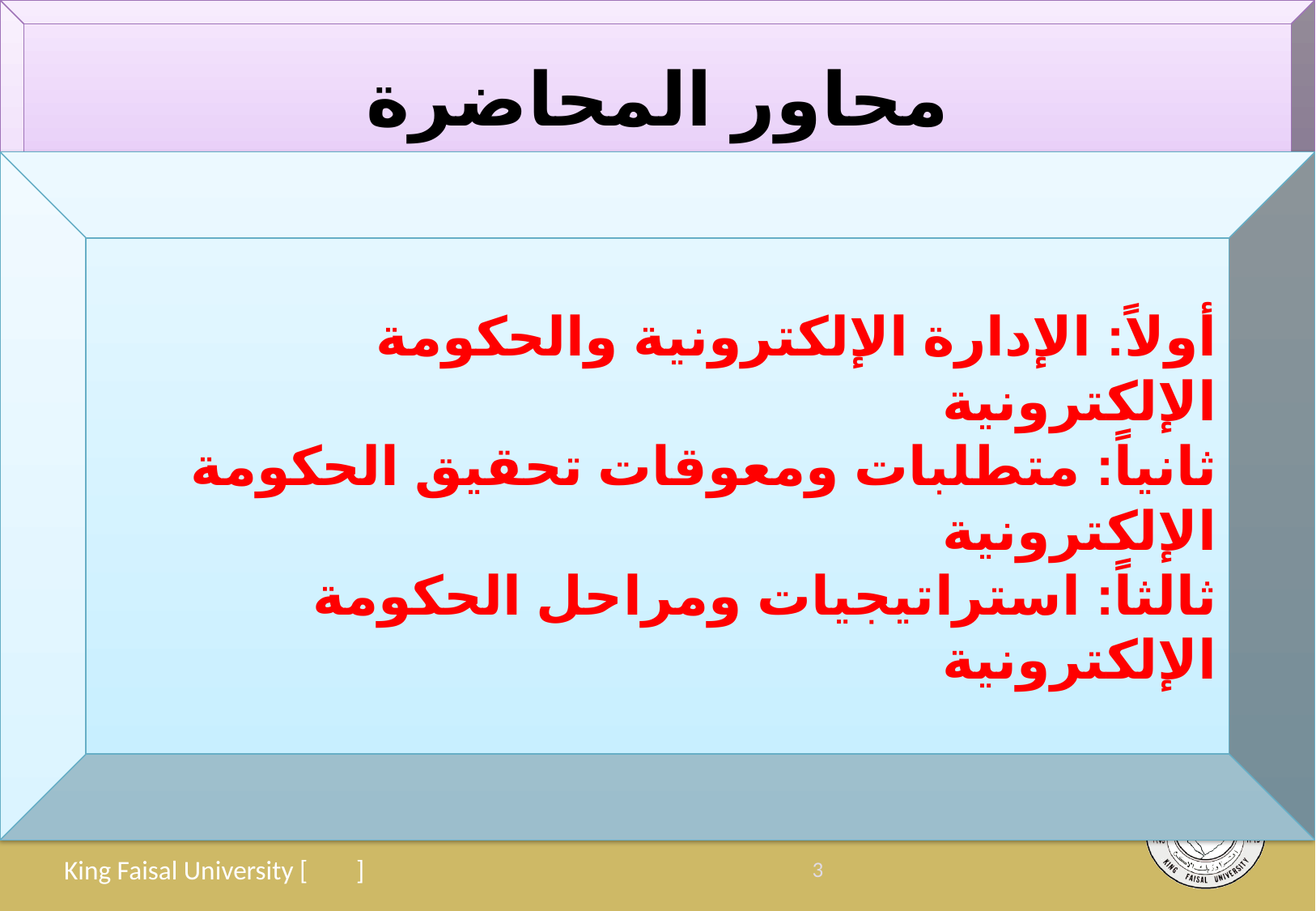

محاور المحاضرة

أولاً: الإدارة الإلكترونية والحكومة الإلكترونية
ثانياً: متطلبات ومعوقات تحقيق الحكومة الإلكترونية
ثالثاً: استراتيجيات ومراحل الحكومة الإلكترونية
3